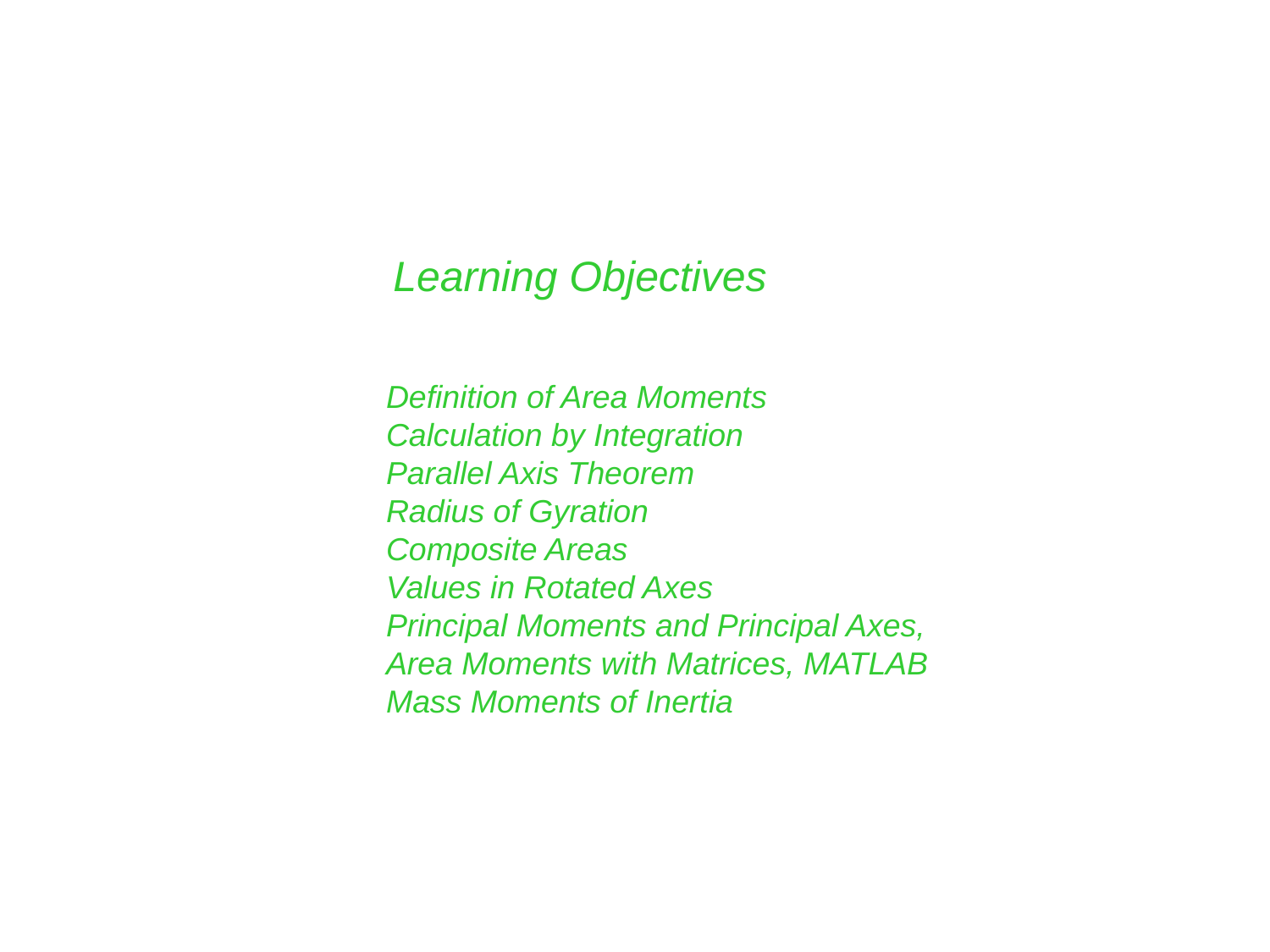

Learning Objectives
Definition of Area Moments
Calculation by Integration
Parallel Axis Theorem
Radius of Gyration
Composite Areas
Values in Rotated Axes
Principal Moments and Principal Axes,
Area Moments with Matrices, MATLAB
Mass Moments of Inertia